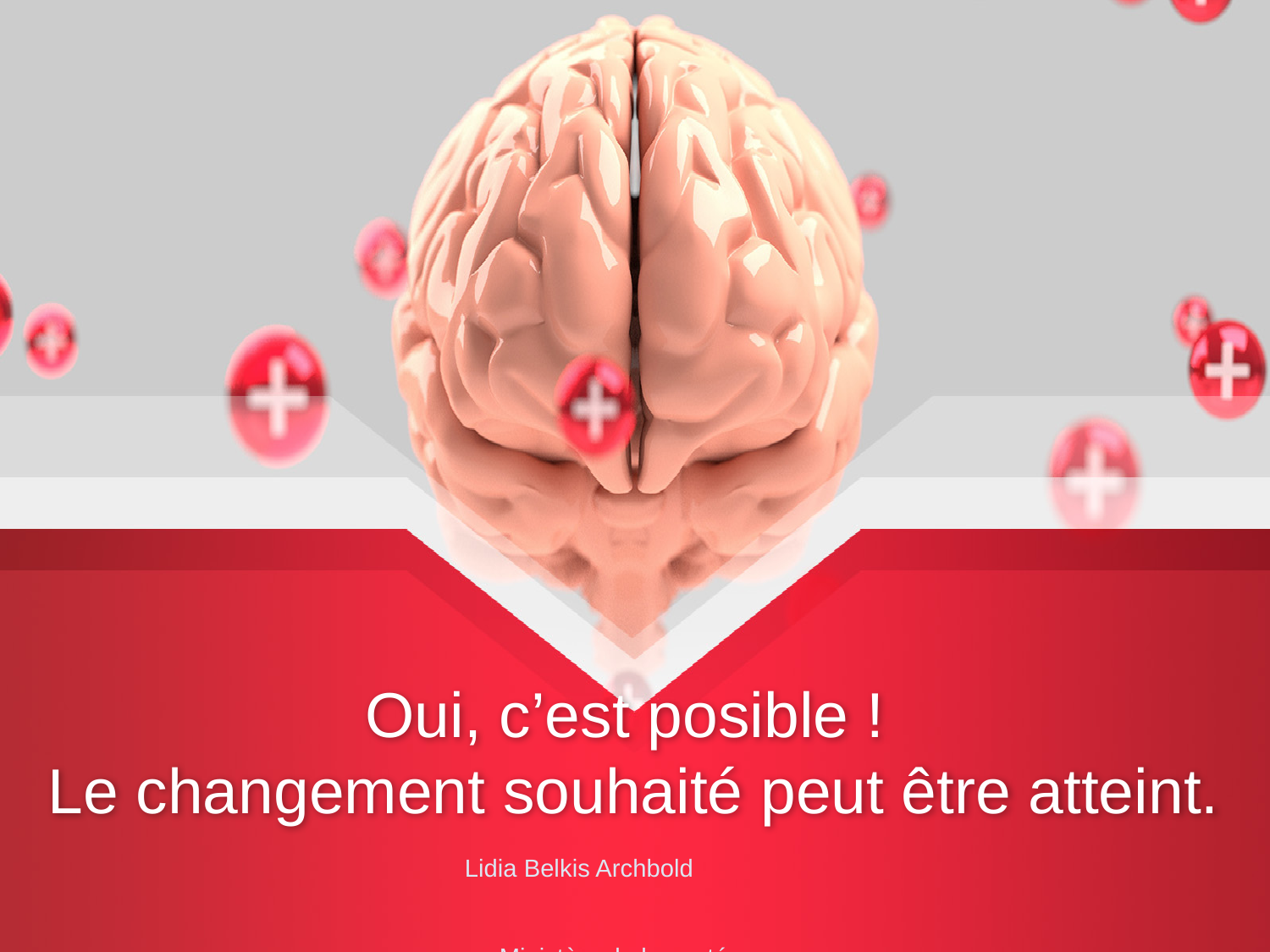

# Oui, c’est posible ! Le changement souhaité peut être atteint.
Lidia Belkis Archbold                                                                                                  Ministère de la santé                                                                                                       Division Interaméricaine